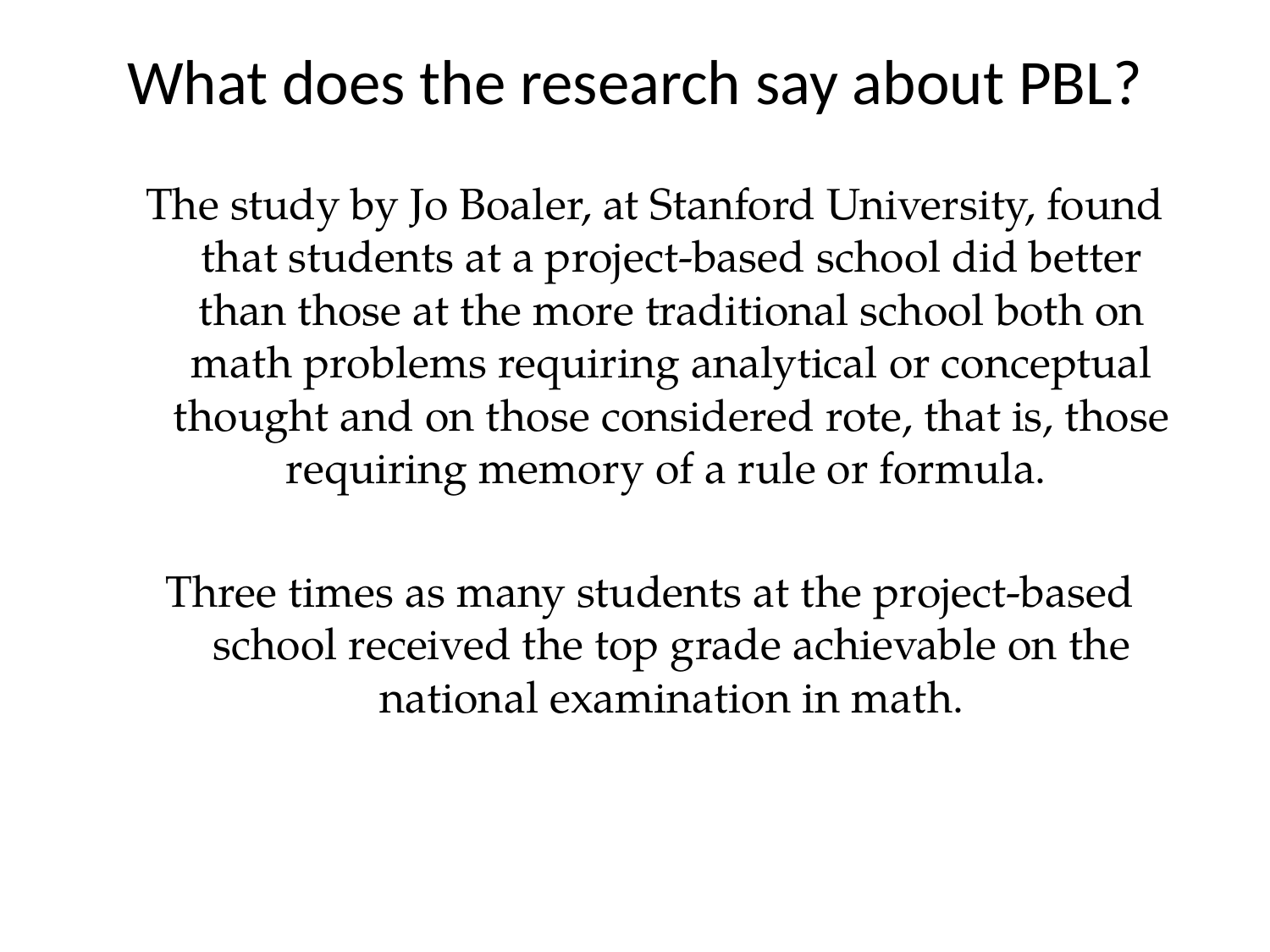

# What does the research say about PBL?
 The study by Jo Boaler, at Stanford University, found that students at a project-based school did better than those at the more traditional school both on math problems requiring analytical or conceptual thought and on those considered rote, that is, those requiring memory of a rule or formula.

Three times as many students at the project-based school received the top grade achievable on the national examination in math.